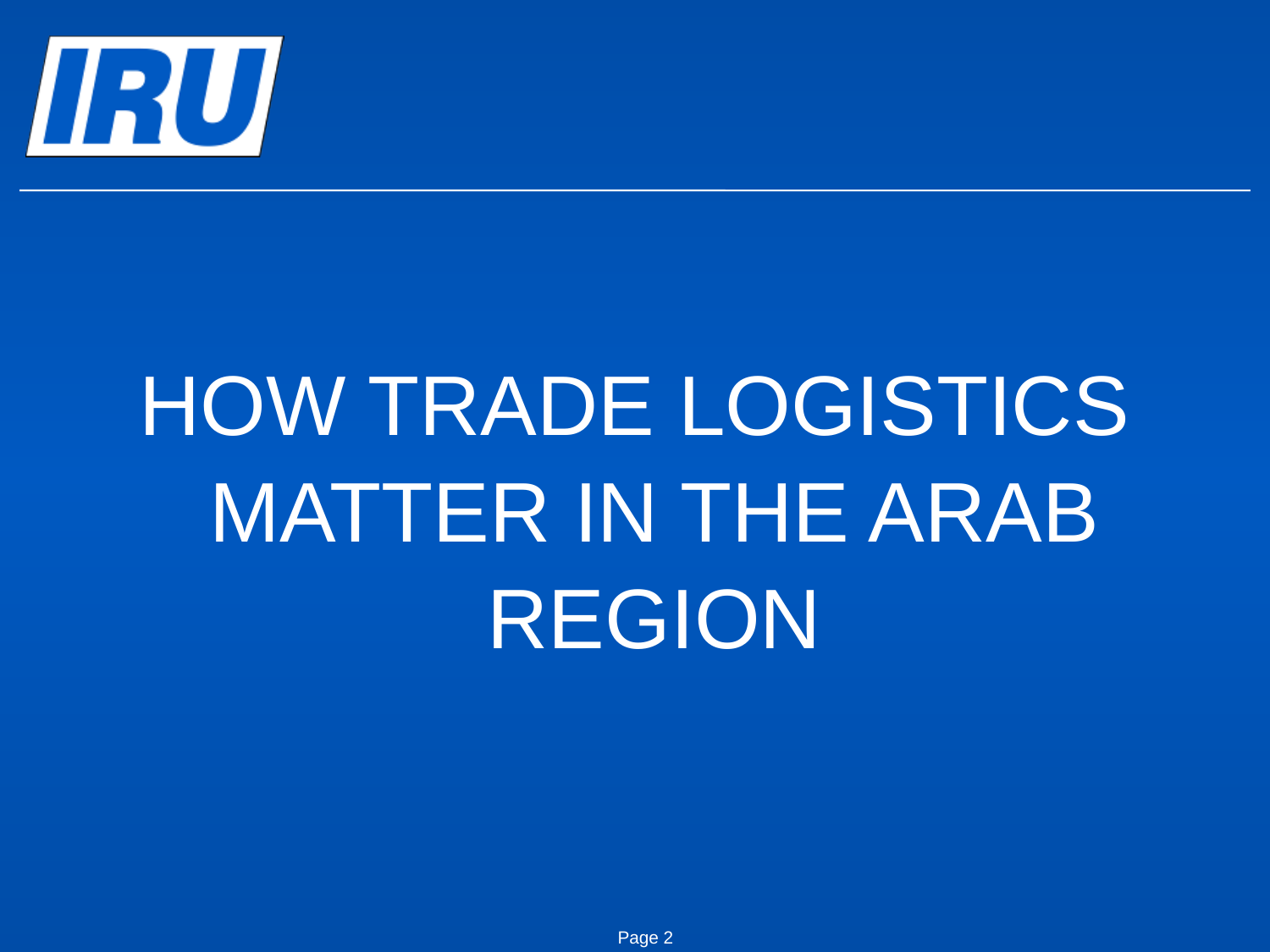

#

HOW TRADE LOGISTICS MATTER IN THE ARAB REGION
Page 2